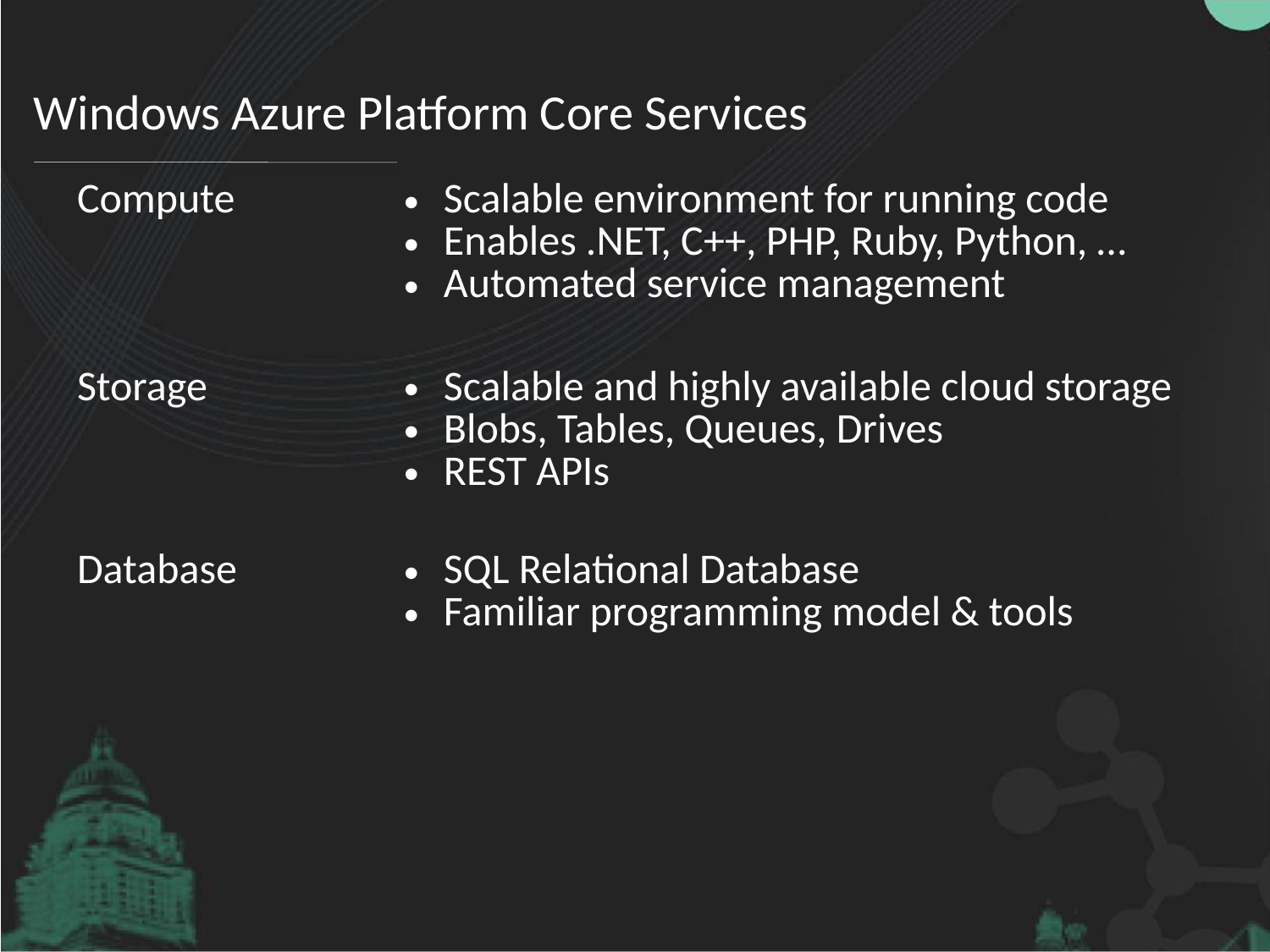

# Windows Azure Platform Core Services
| Compute | Scalable environment for running code Enables .NET, C++, PHP, Ruby, Python, … Automated service management |
| --- | --- |
| Storage | Scalable and highly available cloud storage Blobs, Tables, Queues, Drives REST APIs |
| Database | SQL Relational Database Familiar programming model & tools |